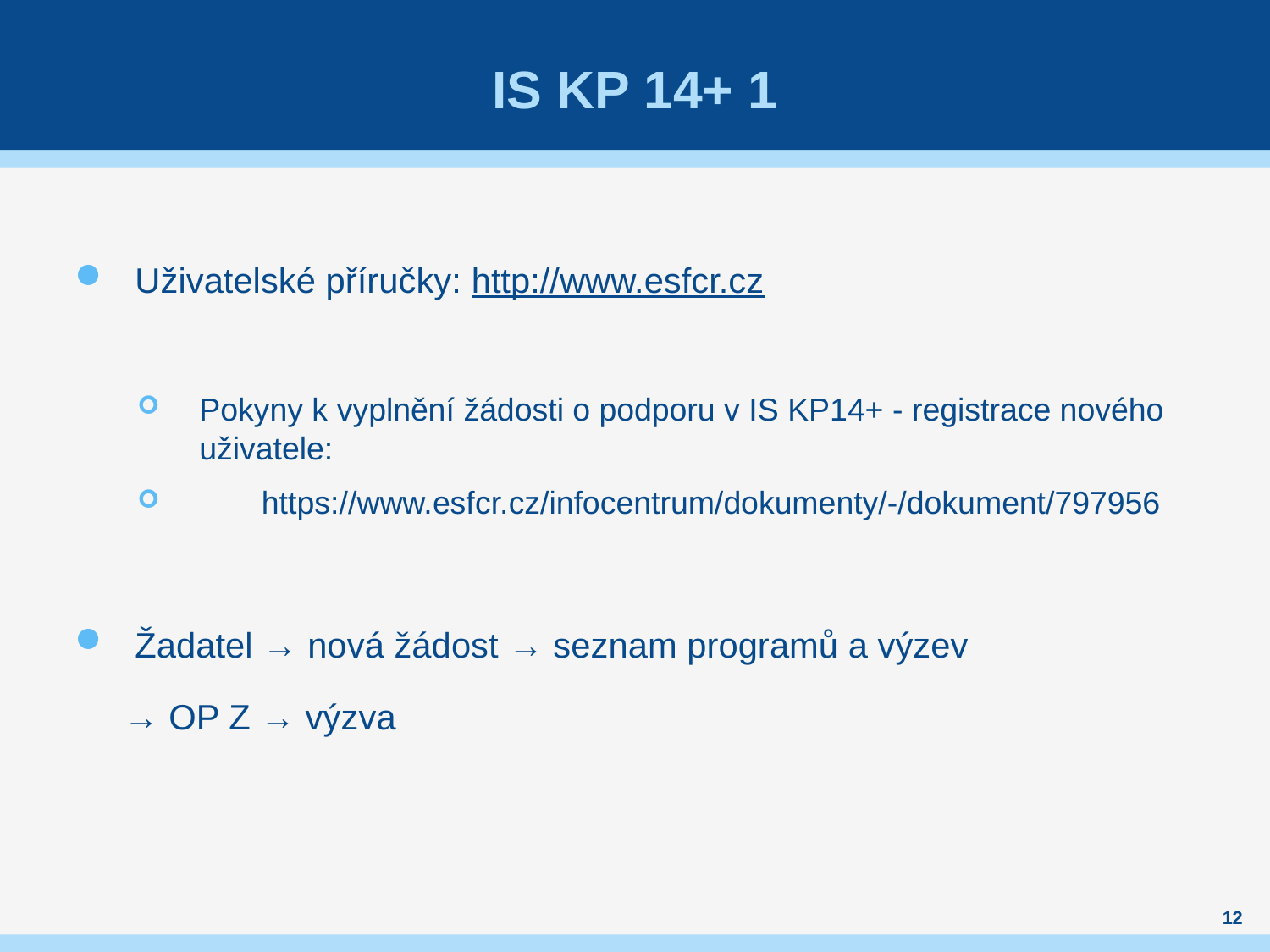

# IS kp 14+ 1
Uživatelské příručky: http://www.esfcr.cz

Pokyny k vyplnění žádosti o podporu v IS KP14+ - registrace nového uživatele:
       https://www.esfcr.cz/infocentrum/dokumenty/-/dokument/797956

Žadatel → nová žádost → seznam programů a výzev
     → OP Z → výzva

12